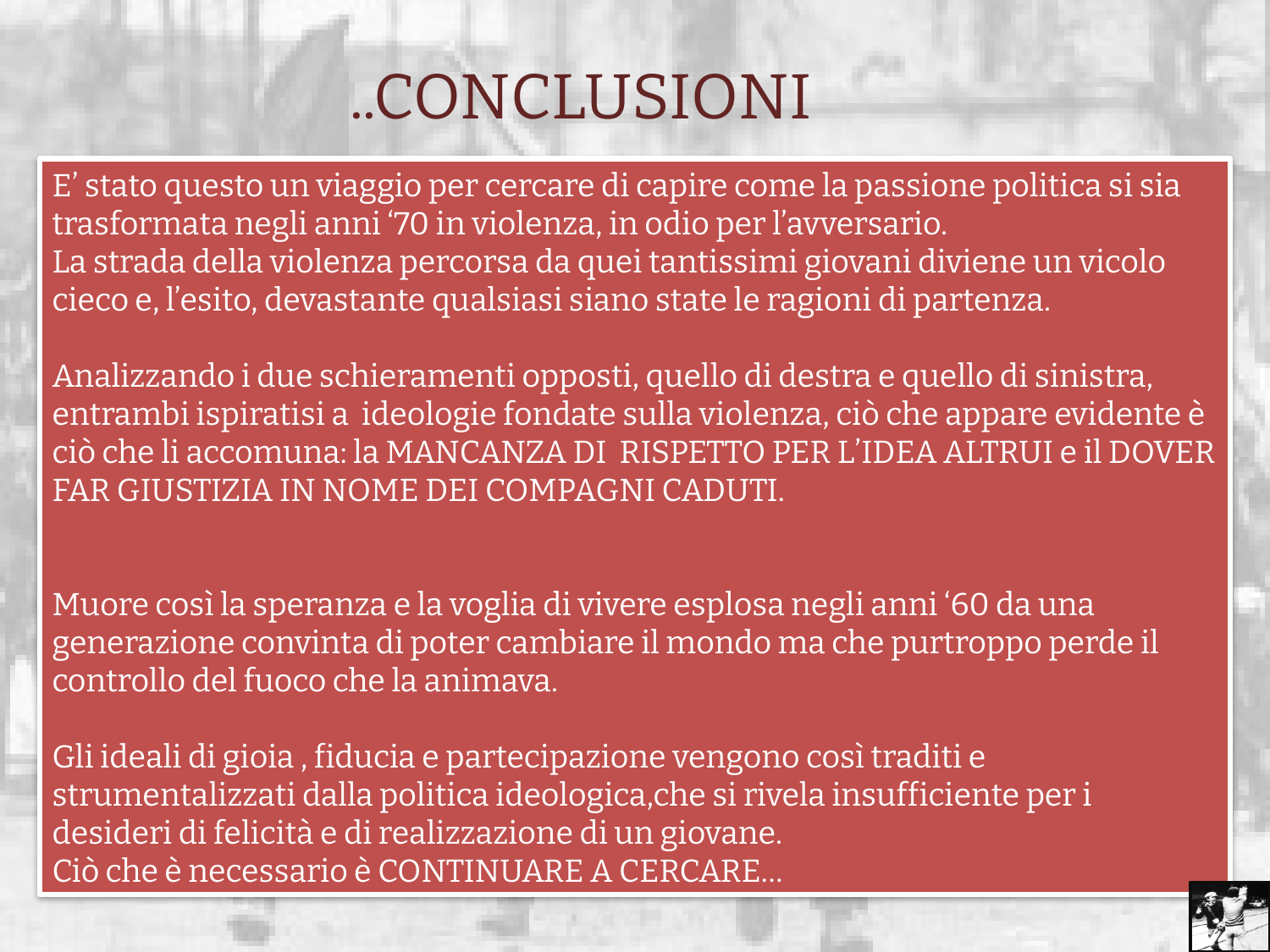

..CONCLUSIONI
E’ stato questo un viaggio per cercare di capire come la passione politica si sia trasformata negli anni ‘70 in violenza, in odio per l’avversario.
La strada della violenza percorsa da quei tantissimi giovani diviene un vicolo cieco e, l’esito, devastante qualsiasi siano state le ragioni di partenza.

Analizzando i due schieramenti opposti, quello di destra e quello di sinistra, entrambi ispiratisi a  ideologie fondate sulla violenza, ciò che appare evidente è ciò che li accomuna: la MANCANZA DI  RISPETTO PER L’IDEA ALTRUI e il DOVER FAR GIUSTIZIA IN NOME DEI COMPAGNI CADUTI.

Muore così la speranza e la voglia di vivere esplosa negli anni ‘60 da una generazione convinta di poter cambiare il mondo ma che purtroppo perde il controllo del fuoco che la animava.

Gli ideali di gioia , fiducia e partecipazione vengono così traditi e strumentalizzati dalla politica ideologica,che si rivela insufficiente per i desideri di felicità e di realizzazione di un giovane.
Ciò che è necessario è CONTINUARE A CERCARE…